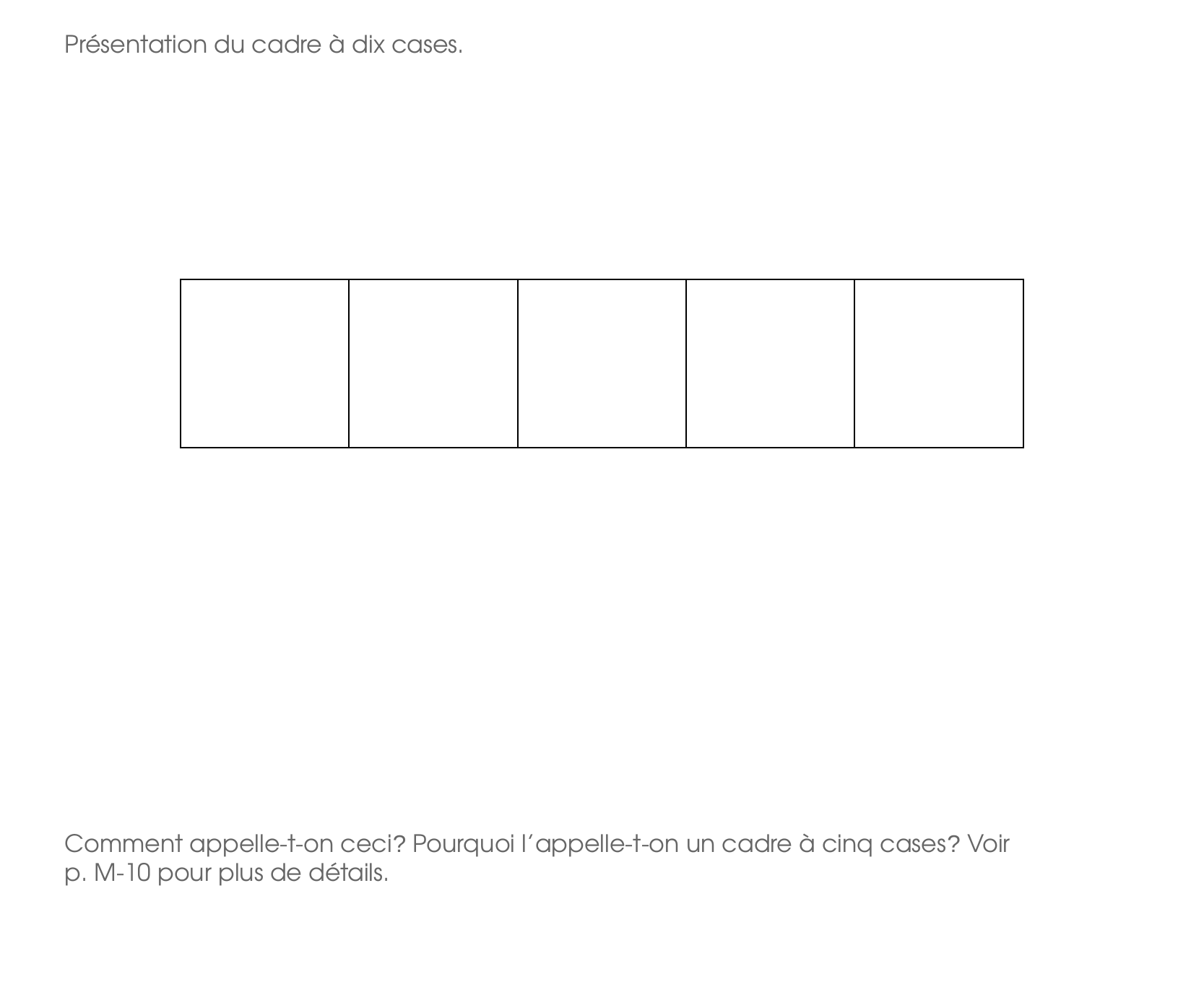

Présentation du cadre à dix cases.
|  |  |  |  |  |
| --- | --- | --- | --- | --- |
Comment appelle-t-on ceci? Pourquoi l’appelle-t-on un cadre à cinq cases? Voir p. M-10 pour plus de détails.